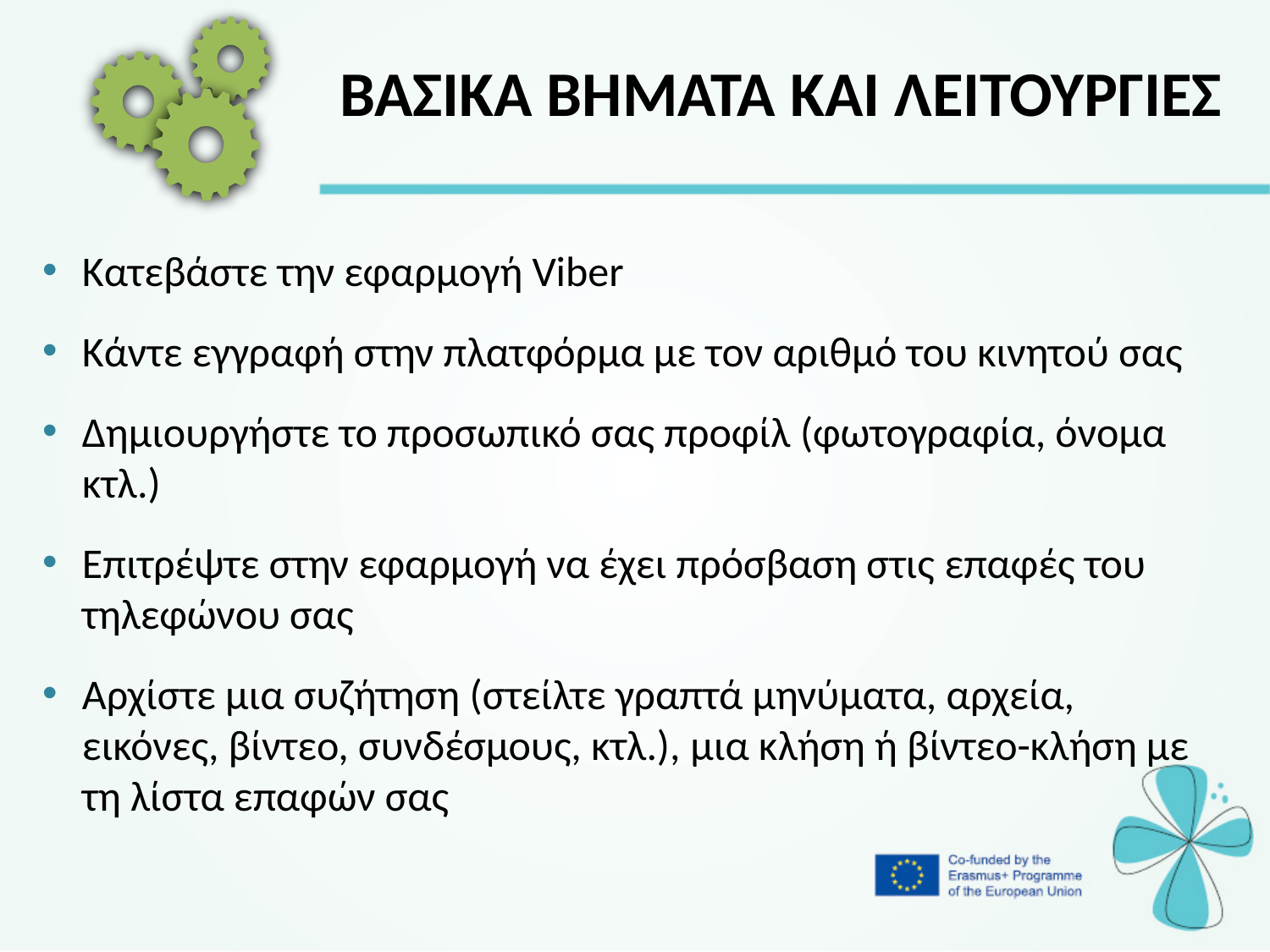

ΒΑΣΙΚΑ ΒΗΜΑΤΑ ΚΑΙ ΛΕΙΤΟΥΡΓΙΕΣ
Κατεβάστε την εφαρμογή Viber

Κάντε εγγραφή στην πλατφόρμα με τον αριθμό του κινητού σας

Δημιουργήστε το προσωπικό σας προφίλ (φωτογραφία, όνομα κτλ.)

Επιτρέψτε στην εφαρμογή να έχει πρόσβαση στις επαφές του τηλεφώνου σας

Αρχίστε μια συζήτηση (στείλτε γραπτά μηνύματα, αρχεία, εικόνες, βίντεο, συνδέσμους, κτλ.), μια κλήση ή βίντεο-κλήση με τη λίστα επαφών σας